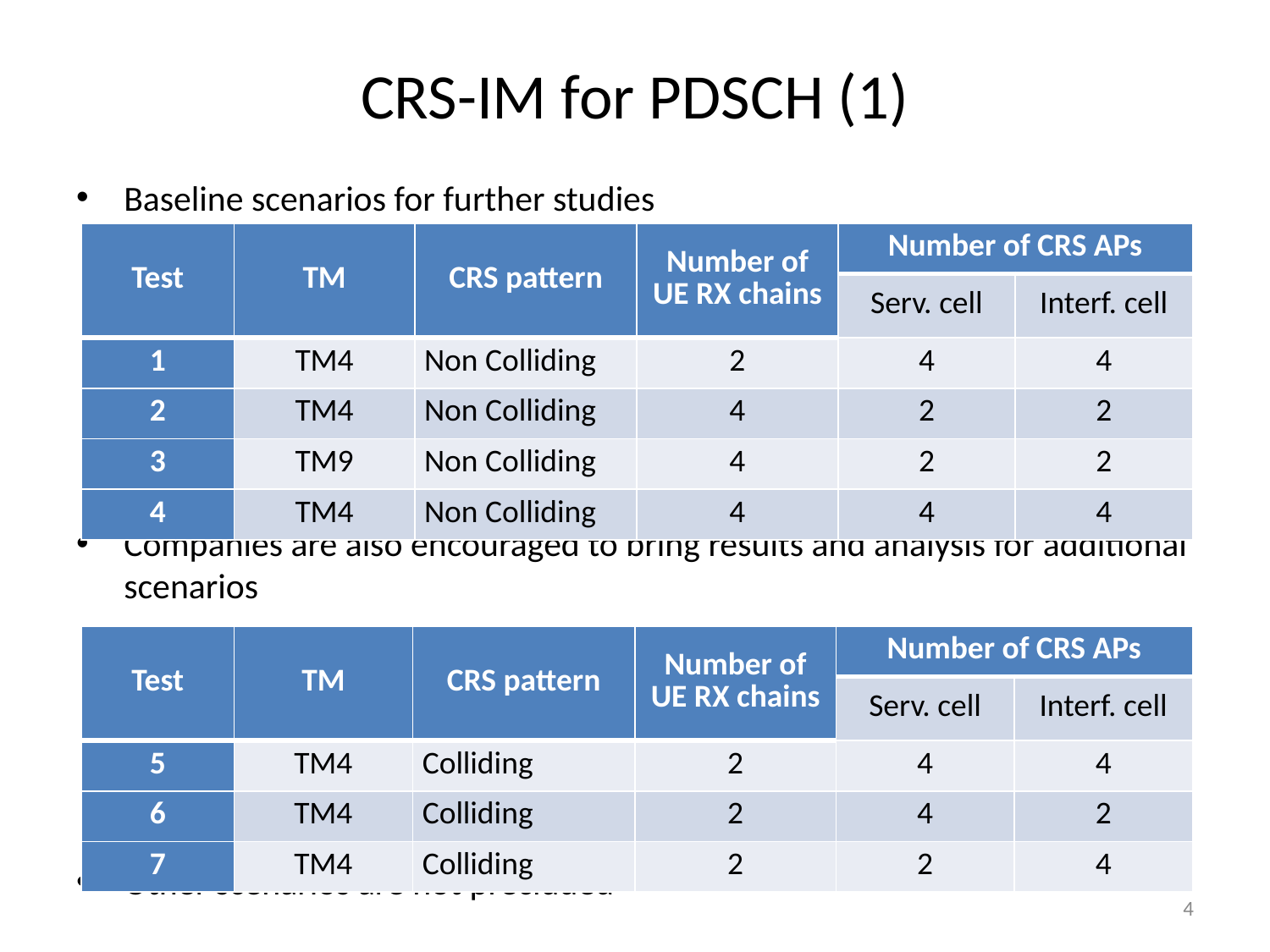

# CRS-IM for PDSCH (1)
Baseline scenarios for further studies

Companies are also encouraged to bring results and analysis for additional scenarios

Other scenarios are not precluded

| Test | TM | CRS pattern | Number of UE RX chains | Number of CRS APs |  |
| --- | --- | --- | --- | --- | --- |
|  |  |  |  | Serv. cell | Interf. cell |
| 1 | TM4 | Non Colliding | 2 | 4 | 4 |
| 2 | TM4 | Non Colliding | 4 | 2 | 2 |
| 3 | TM9 | Non Colliding | 4 | 2 | 2 |
| 4 | TM4 | Non Colliding | 4 | 4 | 4 |
| Test | TM | CRS pattern | Number of UE RX chains | Number of CRS APs |  |
| --- | --- | --- | --- | --- | --- |
|  |  |  |  | Serv. cell | Interf. cell |
| 5 | TM4 | Colliding | 2 | 4 | 4 |
| 6 | TM4 | Colliding | 2 | 4 | 2 |
| 7 | TM4 | Colliding | 2 | 2 | 4 |
4